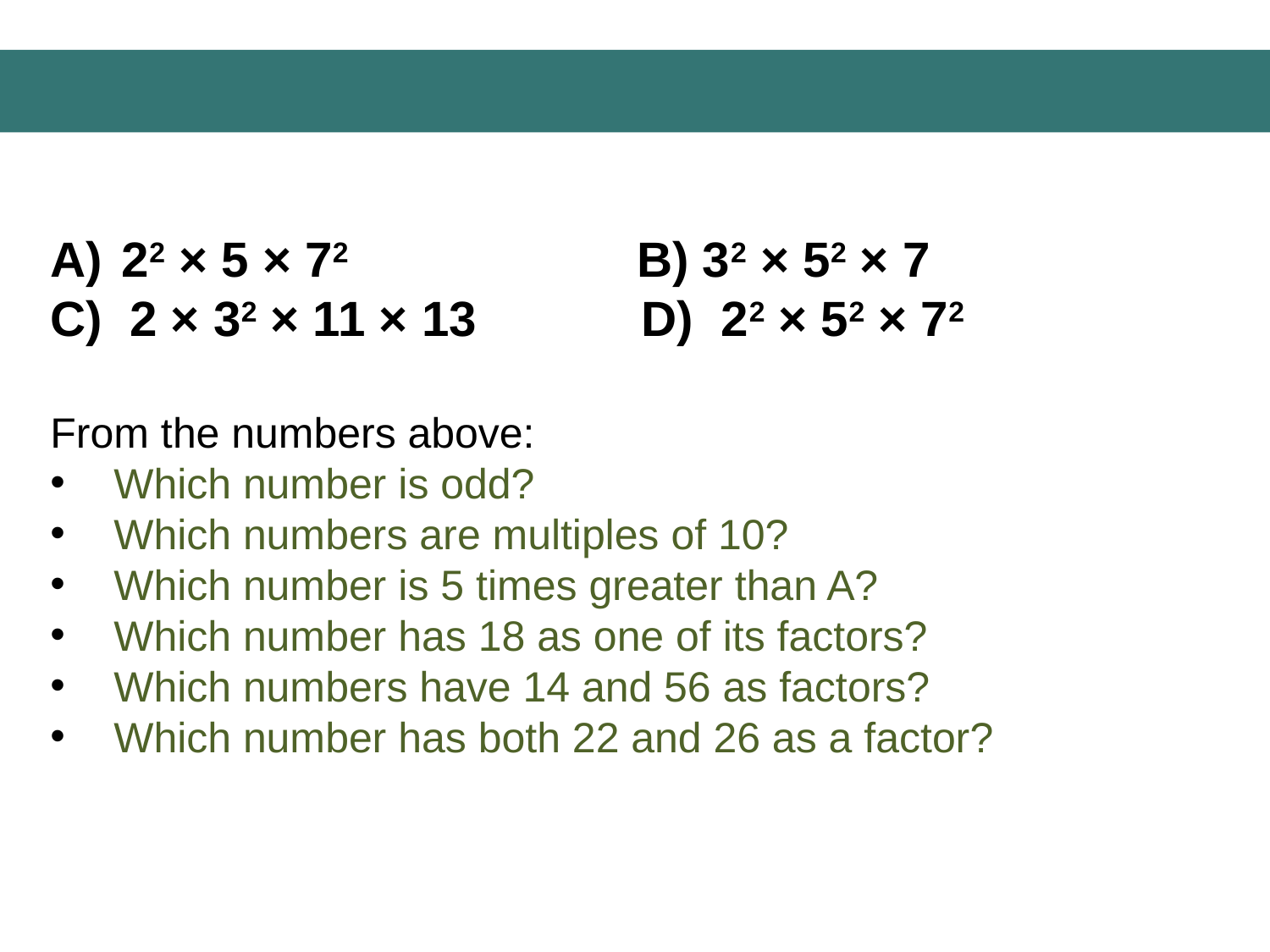

#
22 × 5 × 72                     B) 32 × 52 × 7
C)  2 × 32 × 11 × 13            D)  22 × 52 × 72

From the numbers above:
Which number is odd?
Which numbers are multiples of 10?
Which number is 5 times greater than A?
Which number has 18 as one of its factors?
Which numbers have 14 and 56 as factors?
Which number has both 22 and 26 as a factor?